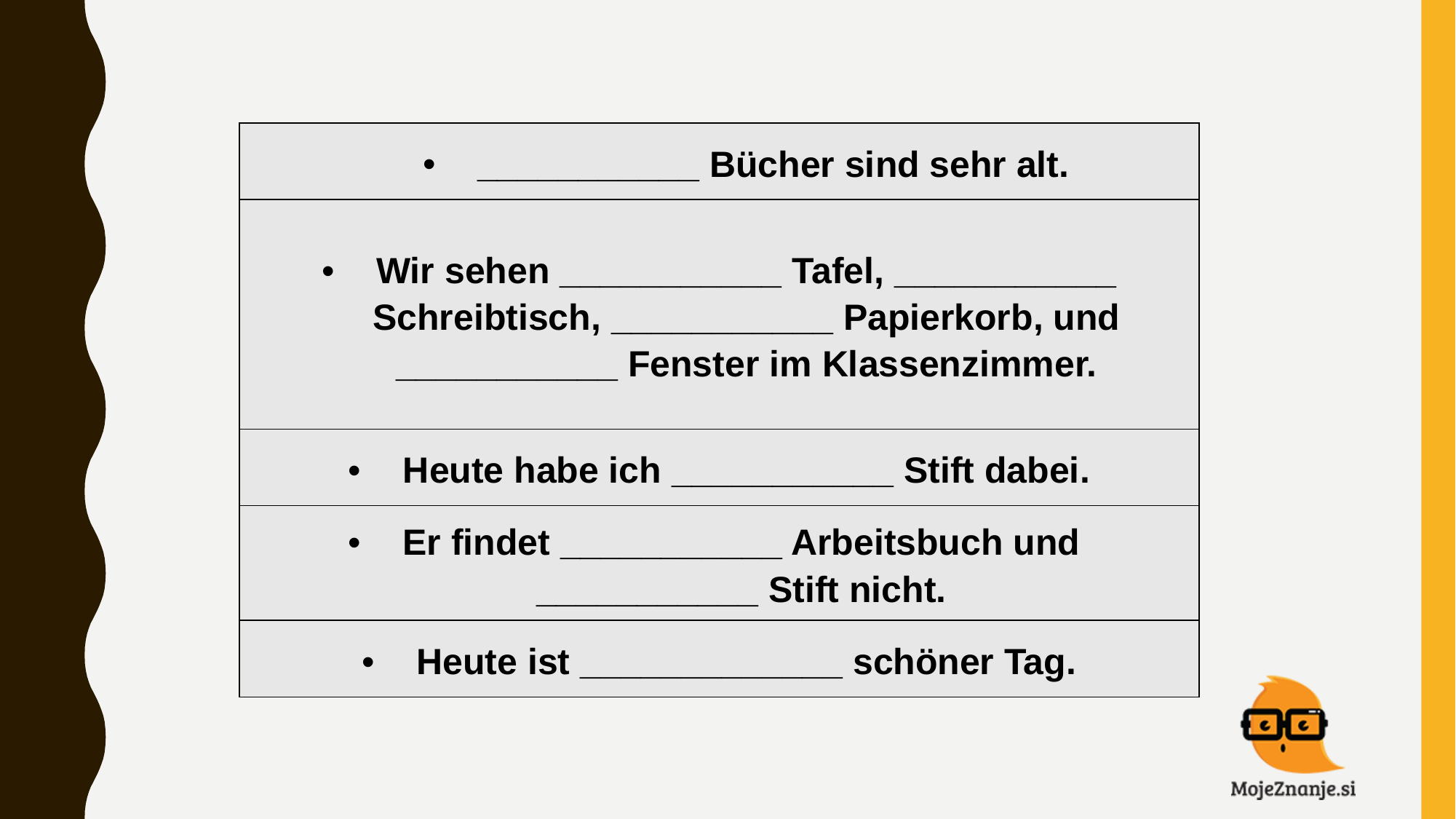

| \_\_\_\_\_\_\_\_\_\_\_ Bücher sind sehr alt. |
| --- |
| Wir sehen \_\_\_\_\_\_\_\_\_\_\_ Tafel, \_\_\_\_\_\_\_\_\_\_\_ Schreibtisch, \_\_\_\_\_\_\_\_\_\_\_ Papierkorb, und \_\_\_\_\_\_\_\_\_\_\_ Fenster im Klassenzimmer. |
| Heute habe ich \_\_\_\_\_\_\_\_\_\_\_ Stift dabei. |
| Er findet \_\_\_\_\_\_\_\_\_\_\_ Arbeitsbuch und \_\_\_\_\_\_\_\_\_\_\_ Stift nicht. |
| Heute ist \_\_\_\_\_\_\_\_\_\_\_\_\_ schöner Tag. |